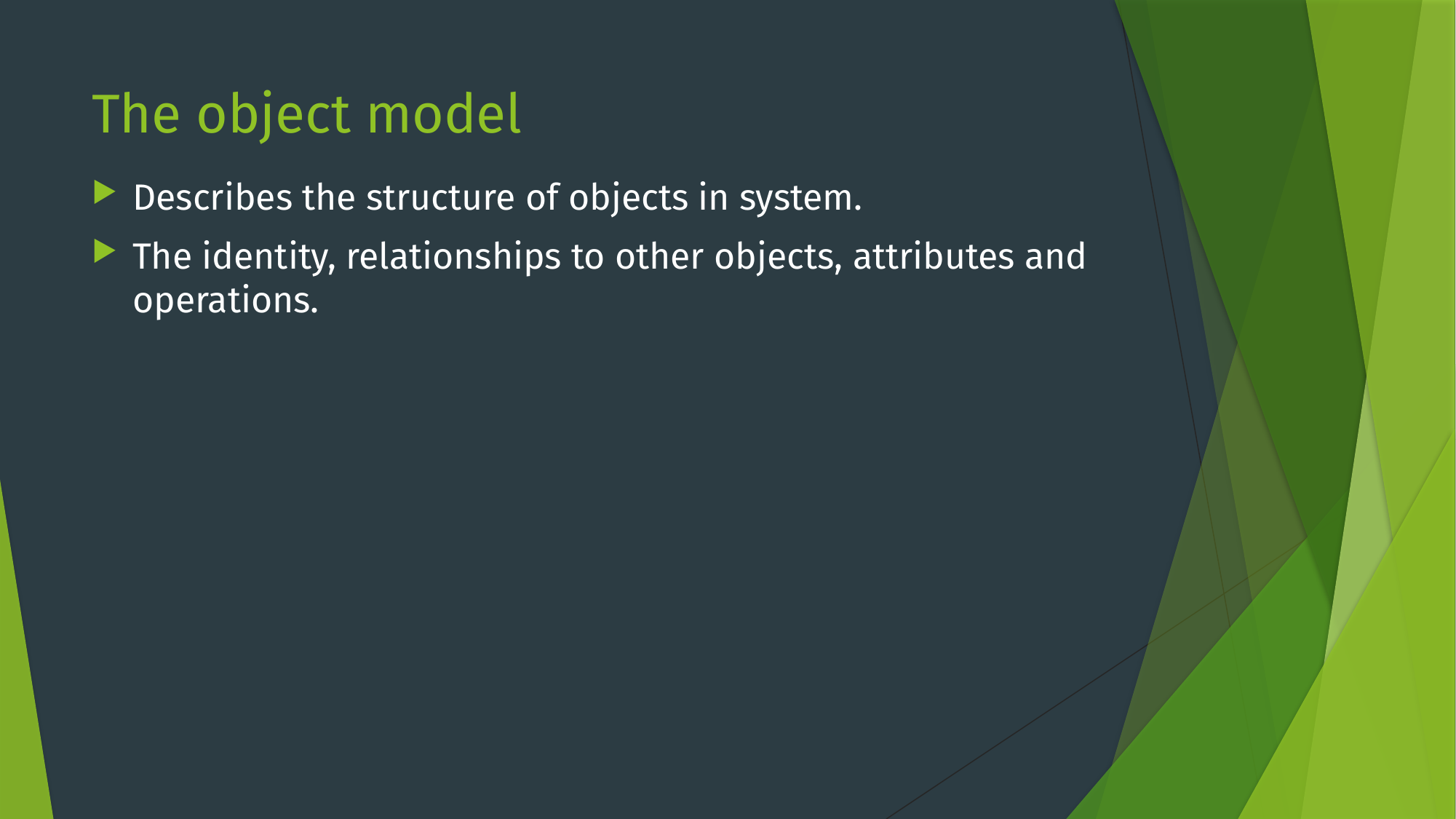

# The object model
Describes the structure of objects in system.
The identity, relationships to other objects, attributes and operations.